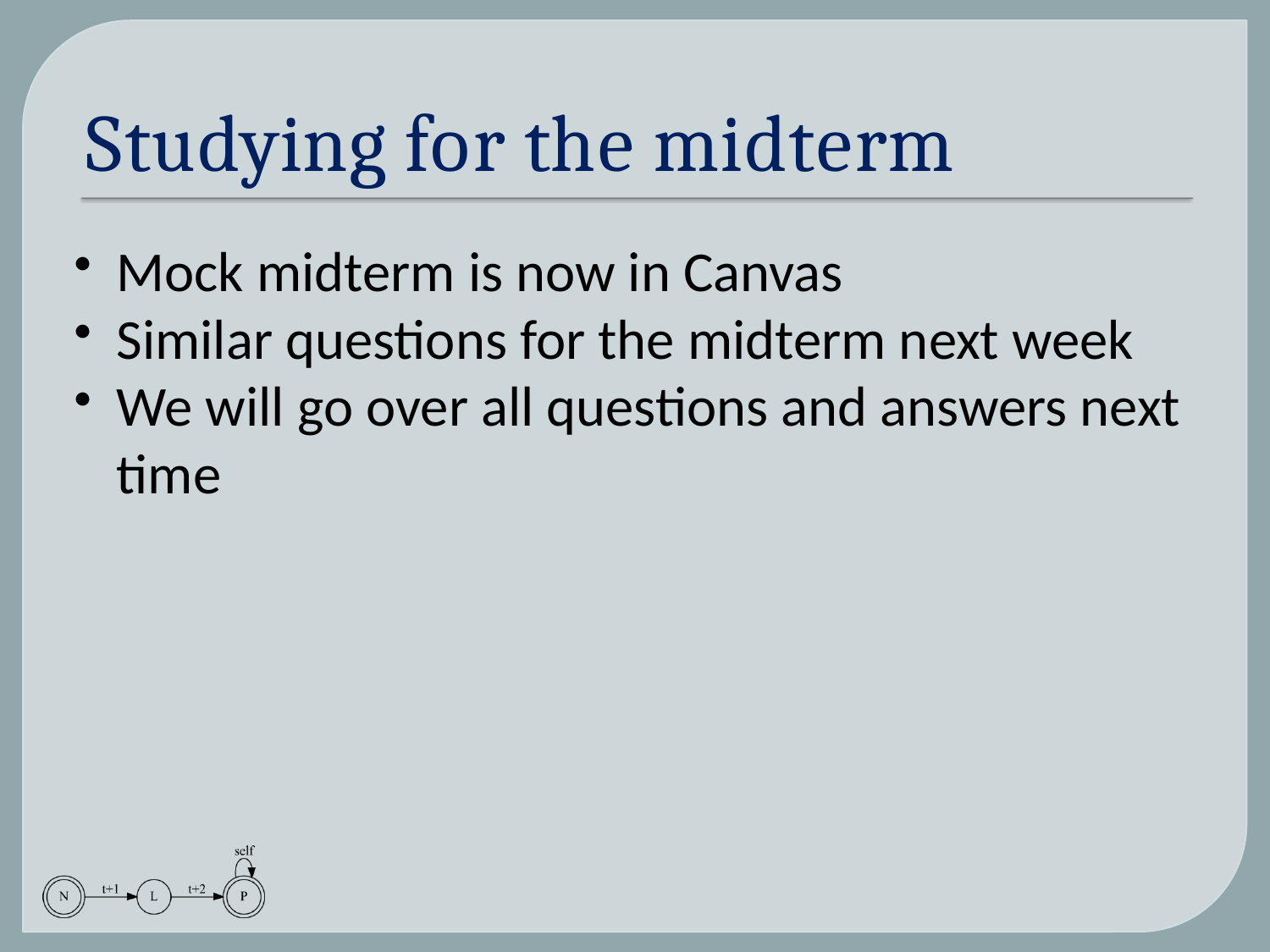

# Studying for the midterm
Mock midterm is now in Canvas
Similar questions for the midterm next week
We will go over all questions and answers next time